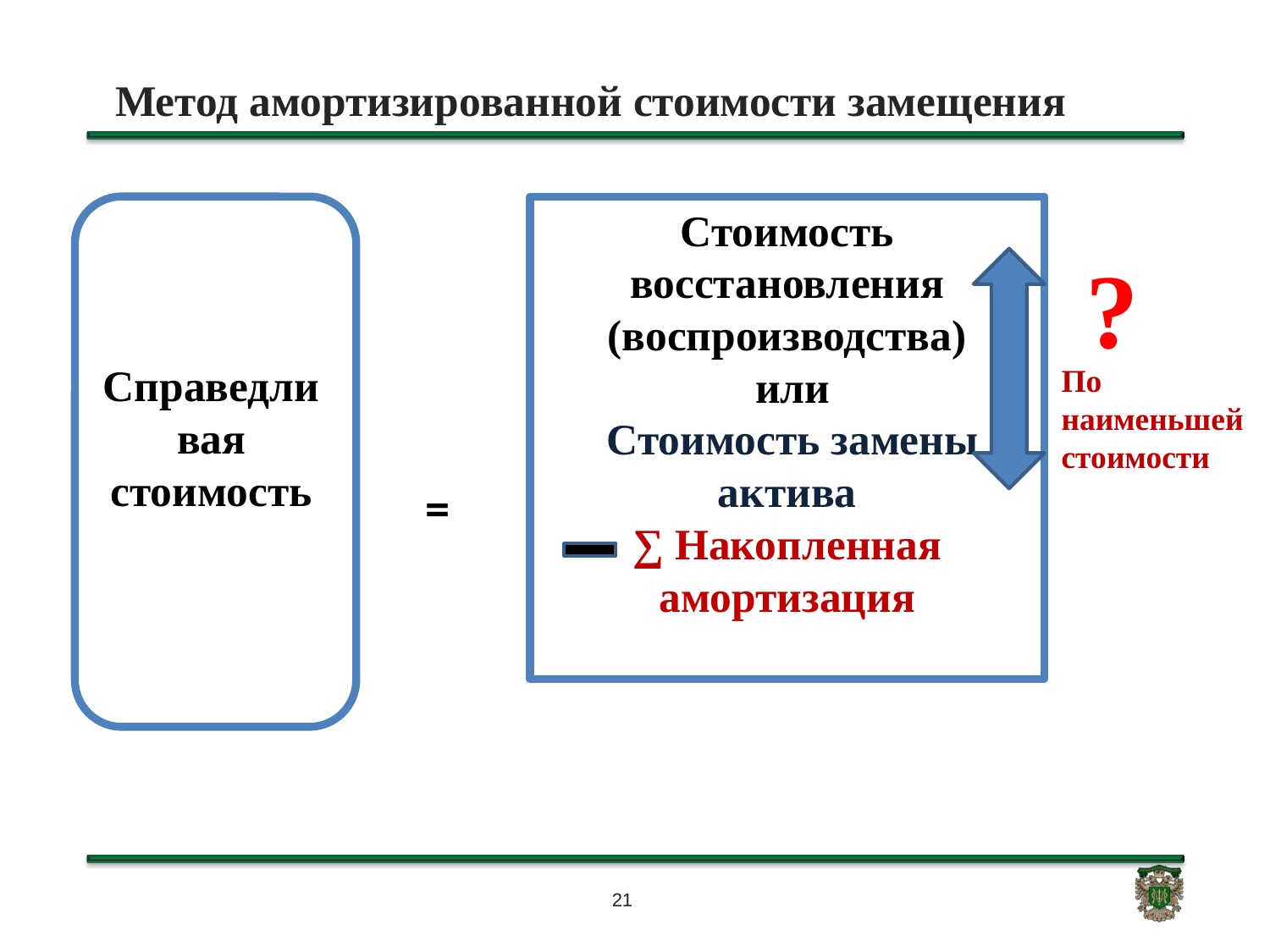

# Метод амортизированной стоимости замещения

Стоимость восстановления (воспроизводства)
 или
 Стоимость замены актива
∑ Накопленная амортизация

      =
Справедливая стоимость
?

По наименьшей стоимости

21